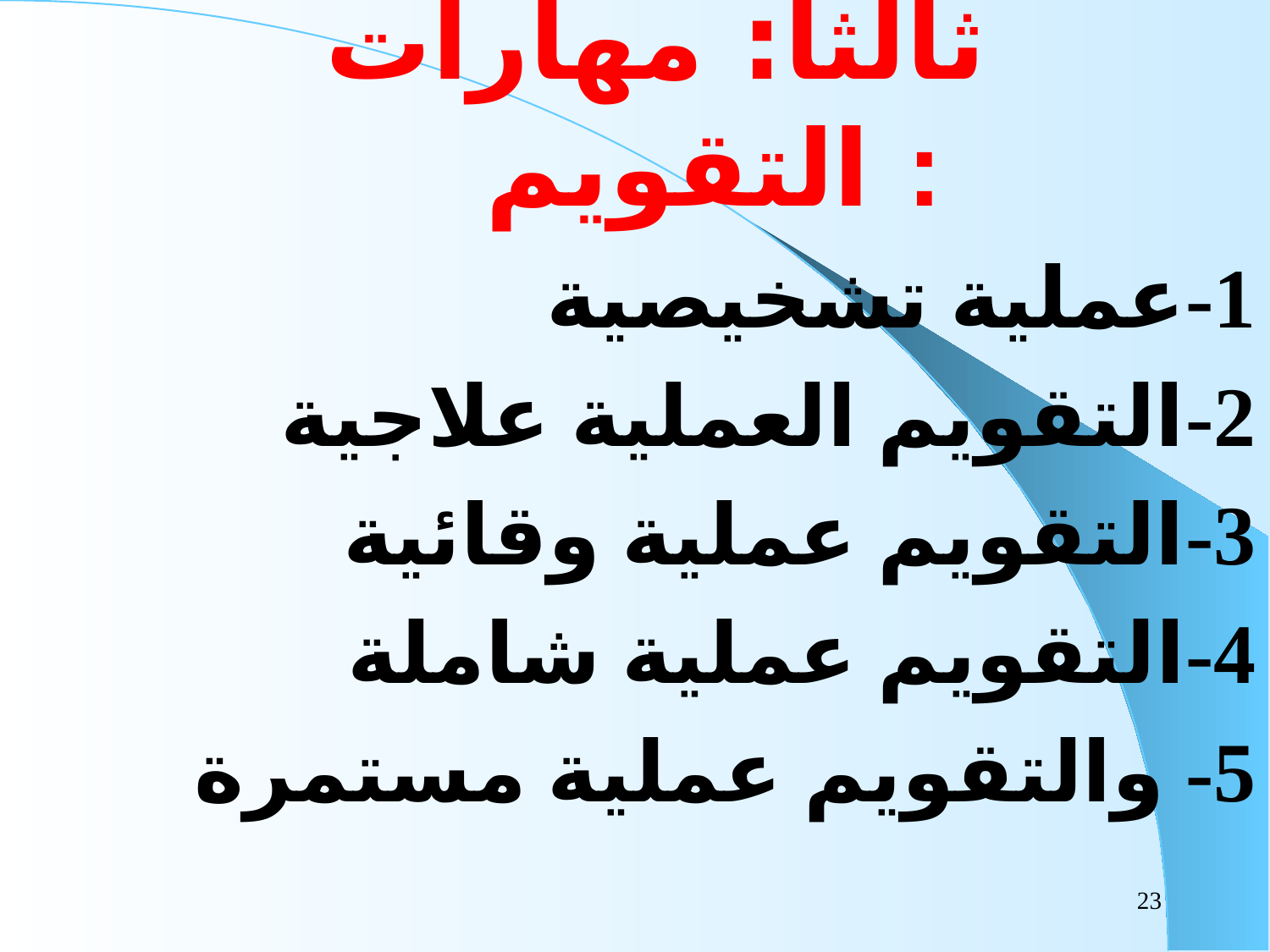

ثالثاً: مهارات التقويم :

1-عملية تشخيصية
2-التقويم العملية علاجية
3-التقويم عملية وقائية
4-التقويم عملية شاملة
5- والتقويم عملية مستمرة
23